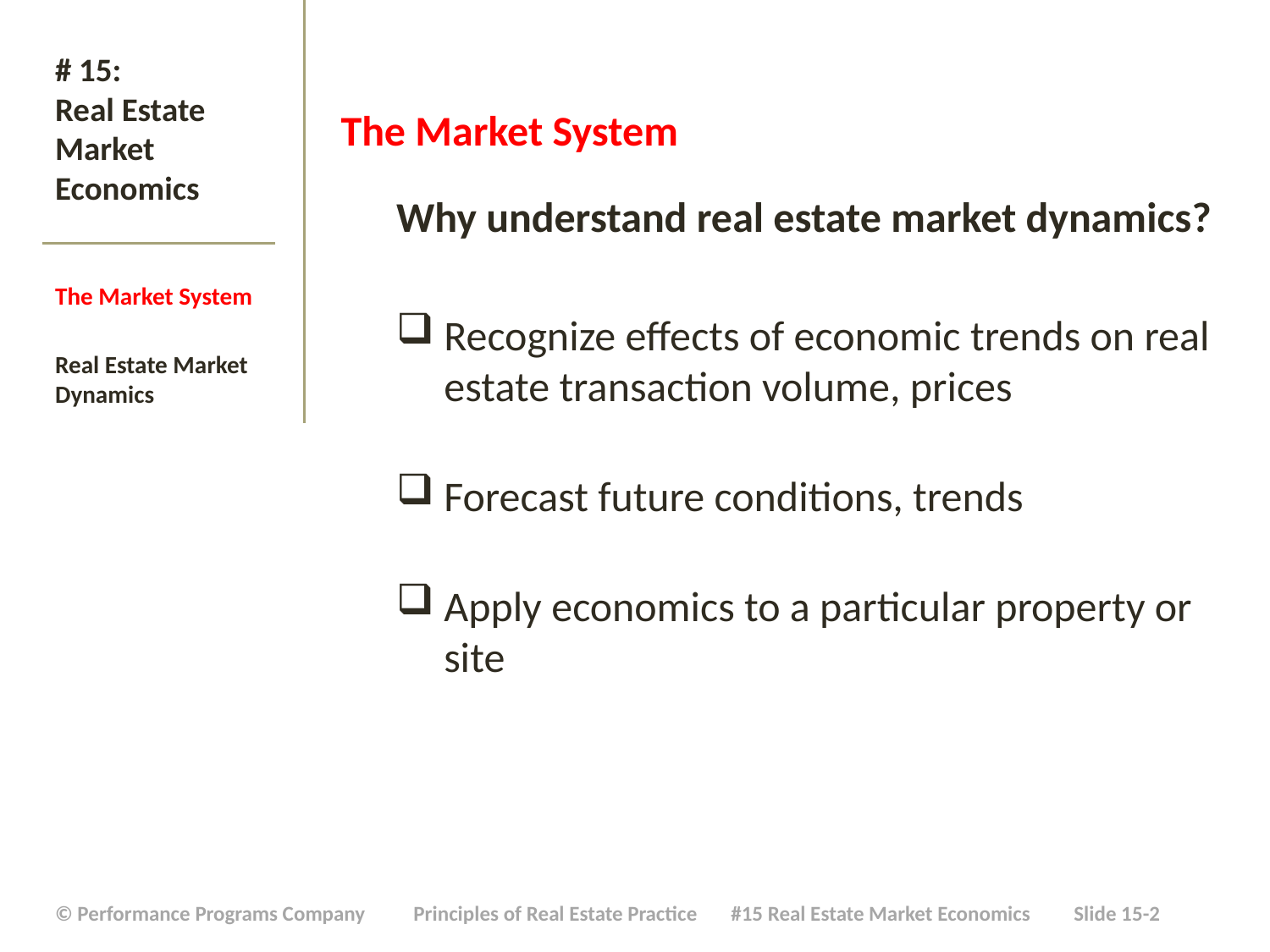

The Market System

Why understand real estate market dynamics?

Recognize effects of economic trends on real estate transaction volume, prices
Forecast future conditions, trends
Apply economics to a particular property or site
# # 15: Real Estate Market Economics

The Market System

Real Estate Market Dynamics

| © Performance Programs Company Principles of Real Estate Practice #15 Real Estate Market Economics Slide 15-2 |
| --- |